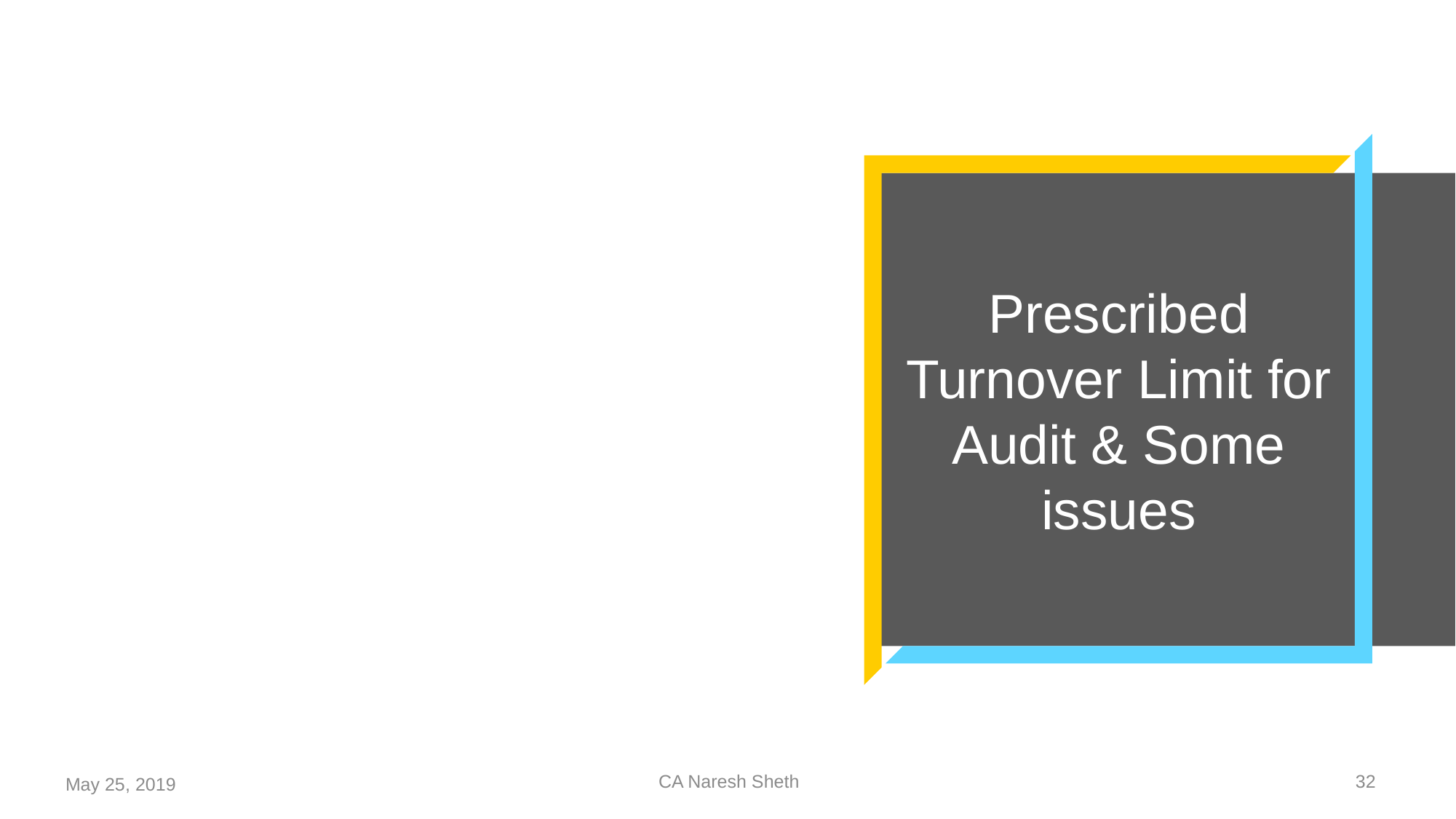

# Prescribed Turnover Limit for Audit & Some issues
CA Naresh Sheth
32
May 25, 2019